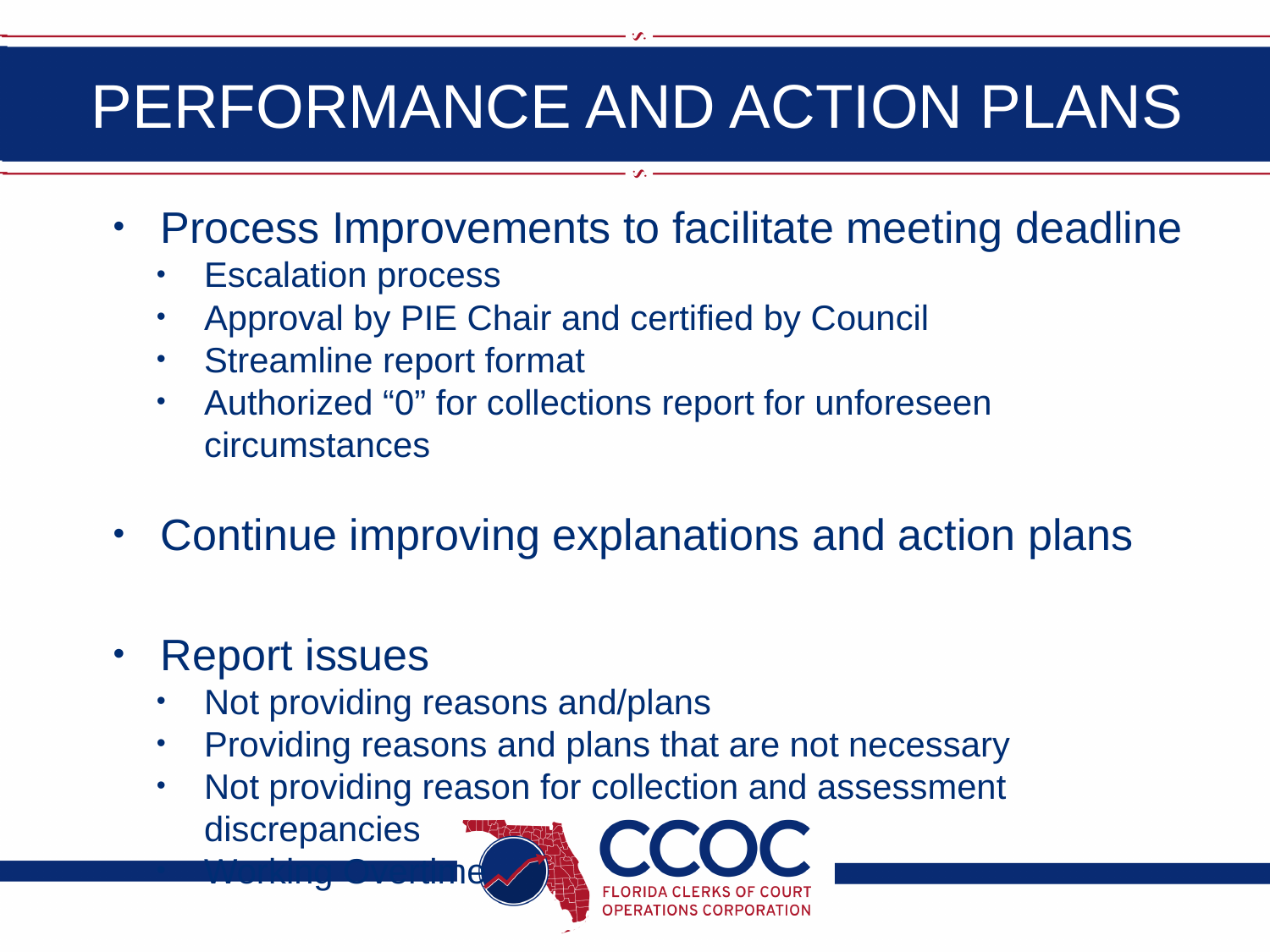

# PERFORMANCE AND ACTION PLANS
Process Improvements to facilitate meeting deadline
Escalation process
Approval by PIE Chair and certified by Council
Streamline report format
Authorized “0” for collections report for unforeseen circumstances

Continue improving explanations and action plans

Report issues
Not providing reasons and/plans
Providing reasons and plans that are not necessary
Not providing reason for collection and assessment discrepancies
Working Overtime